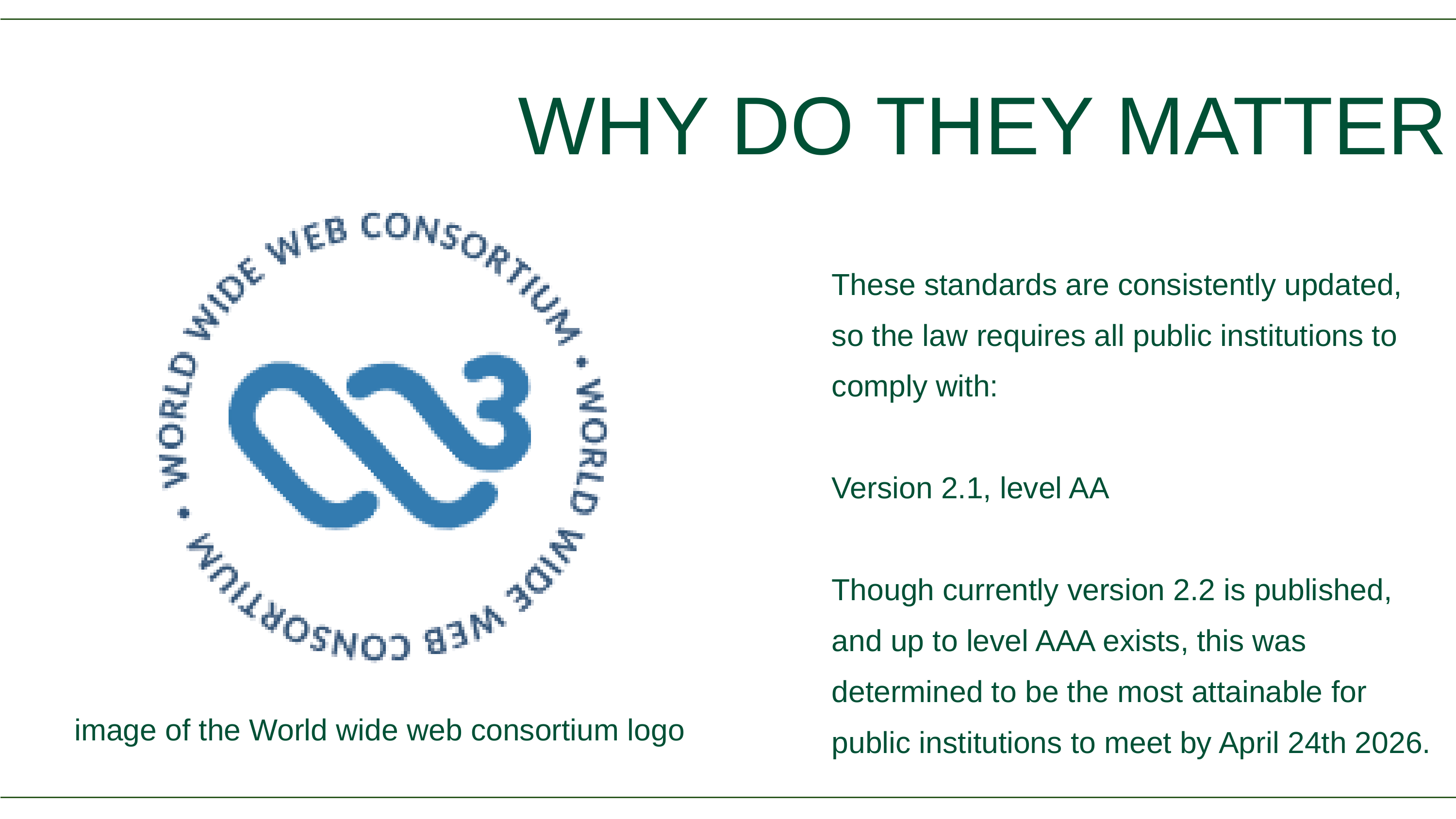

WHY DO THEY MATTER
These standards are consistently updated, so the law requires all public institutions to comply with:

Version 2.1, level AA

Though currently version 2.2 is published, and up to level AAA exists, this was determined to be the most attainable for public institutions to meet by April 24th 2026.

image of the World wide web consortium logo